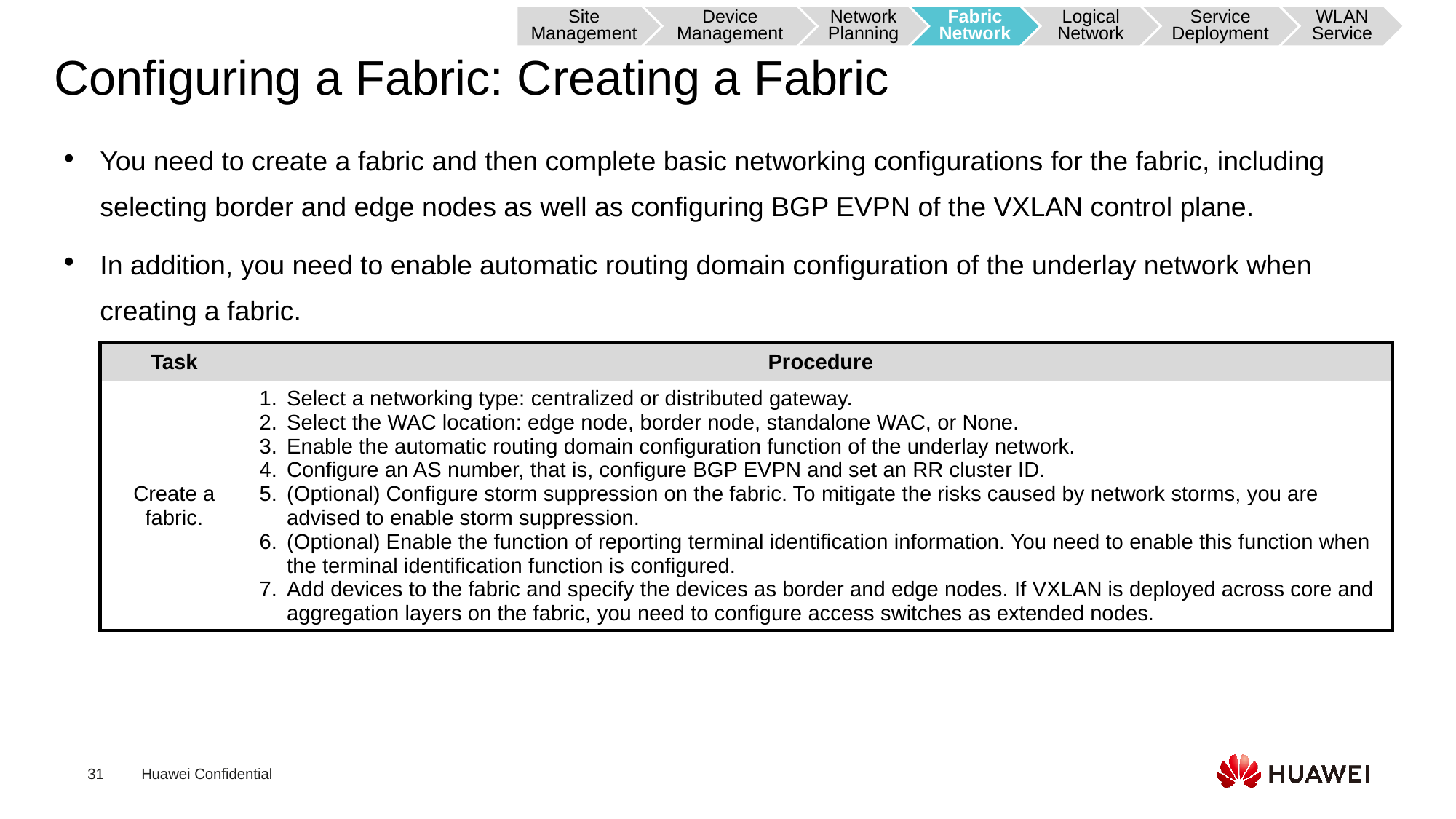

Site Management
Device Management
Network Planning
Fabric Network
Logical Network
Service Deployment
WLAN Service
# Configuring a Fabric: Creating a Fabric
You need to create a fabric and then complete basic networking configurations for the fabric, including selecting border and edge nodes as well as configuring BGP EVPN of the VXLAN control plane.
In addition, you need to enable automatic routing domain configuration of the underlay network when creating a fabric.
| Task | Procedure |
| --- | --- |
| Create a fabric. | Select a networking type: centralized or distributed gateway. Select the WAC location: edge node, border node, standalone WAC, or None. Enable the automatic routing domain configuration function of the underlay network. Configure an AS number, that is, configure BGP EVPN and set an RR cluster ID. (Optional) Configure storm suppression on the fabric. To mitigate the risks caused by network storms, you are advised to enable storm suppression. (Optional) Enable the function of reporting terminal identification information. You need to enable this function when the terminal identification function is configured. Add devices to the fabric and specify the devices as border and edge nodes. If VXLAN is deployed across core and aggregation layers on the fabric, you need to configure access switches as extended nodes. |